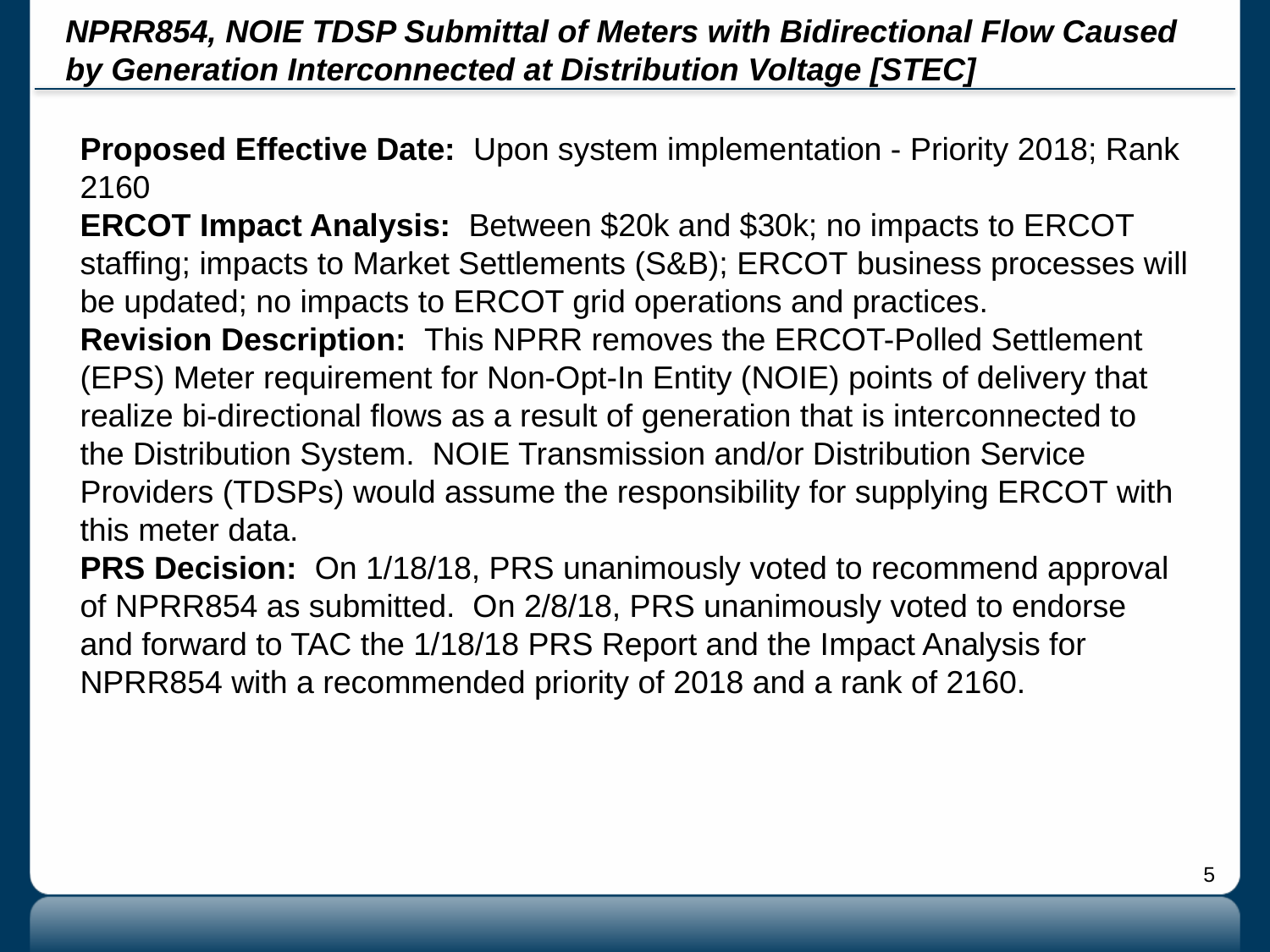

# NPRR854, NOIE TDSP Submittal of Meters with Bidirectional Flow Caused by Generation Interconnected at Distribution Voltage [STEC]
Proposed Effective Date:  Upon system implementation - Priority 2018; Rank 2160
ERCOT Impact Analysis:  Between $20k and $30k; no impacts to ERCOT staffing; impacts to Market Settlements (S&B); ERCOT business processes will be updated; no impacts to ERCOT grid operations and practices.
Revision Description:  This NPRR removes the ERCOT-Polled Settlement (EPS) Meter requirement for Non-Opt-In Entity (NOIE) points of delivery that realize bi-directional flows as a result of generation that is interconnected to the Distribution System.  NOIE Transmission and/or Distribution Service Providers (TDSPs) would assume the responsibility for supplying ERCOT with this meter data.
PRS Decision:  On 1/18/18, PRS unanimously voted to recommend approval of NPRR854 as submitted.  On 2/8/18, PRS unanimously voted to endorse and forward to TAC the 1/18/18 PRS Report and the Impact Analysis for NPRR854 with a recommended priority of 2018 and a rank of 2160.